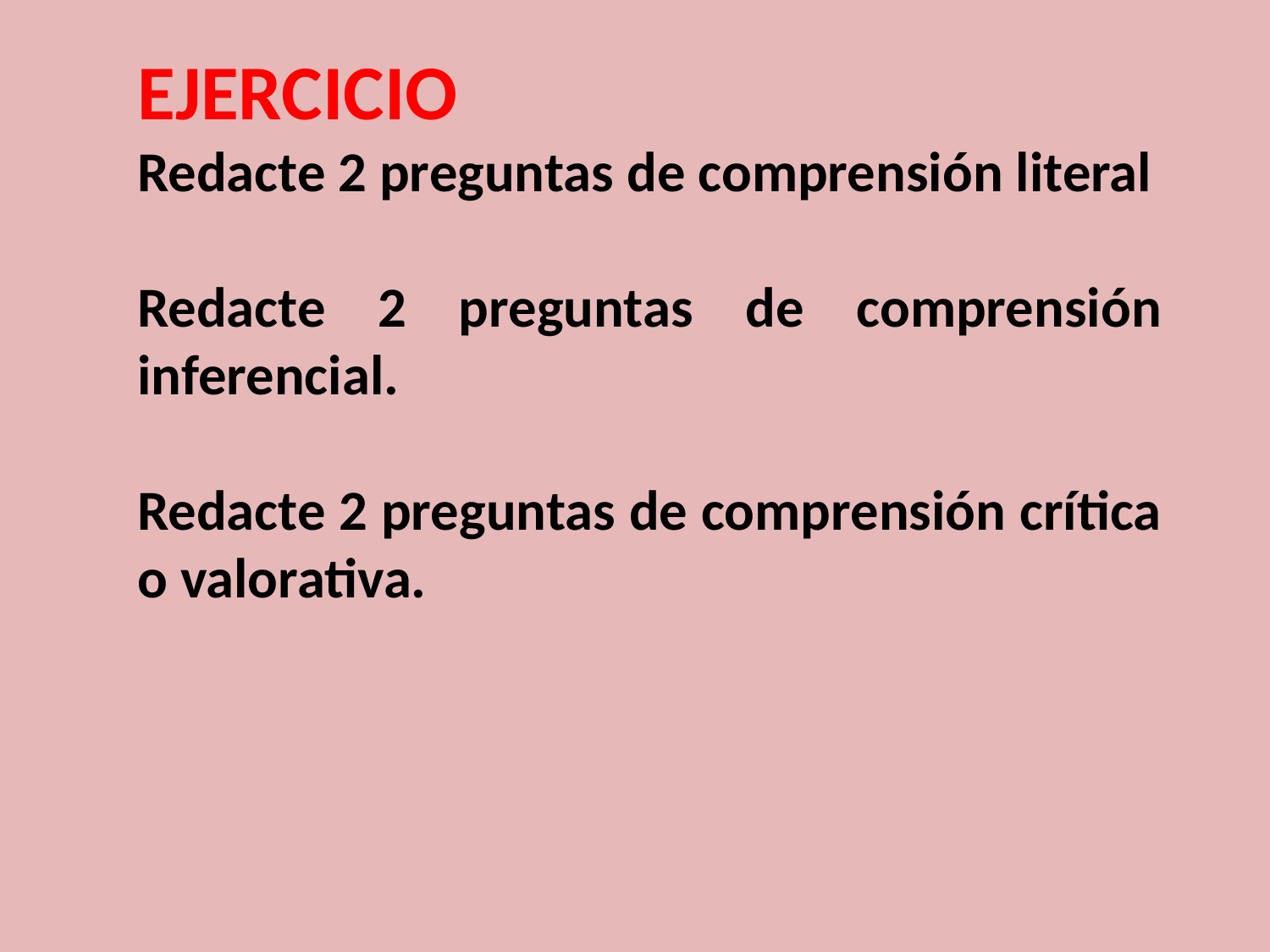

EJERCICIO
Redacte 2 preguntas de comprensión literal

Redacte 2 preguntas de comprensión inferencial.

Redacte 2 preguntas de comprensión crítica o valorativa.